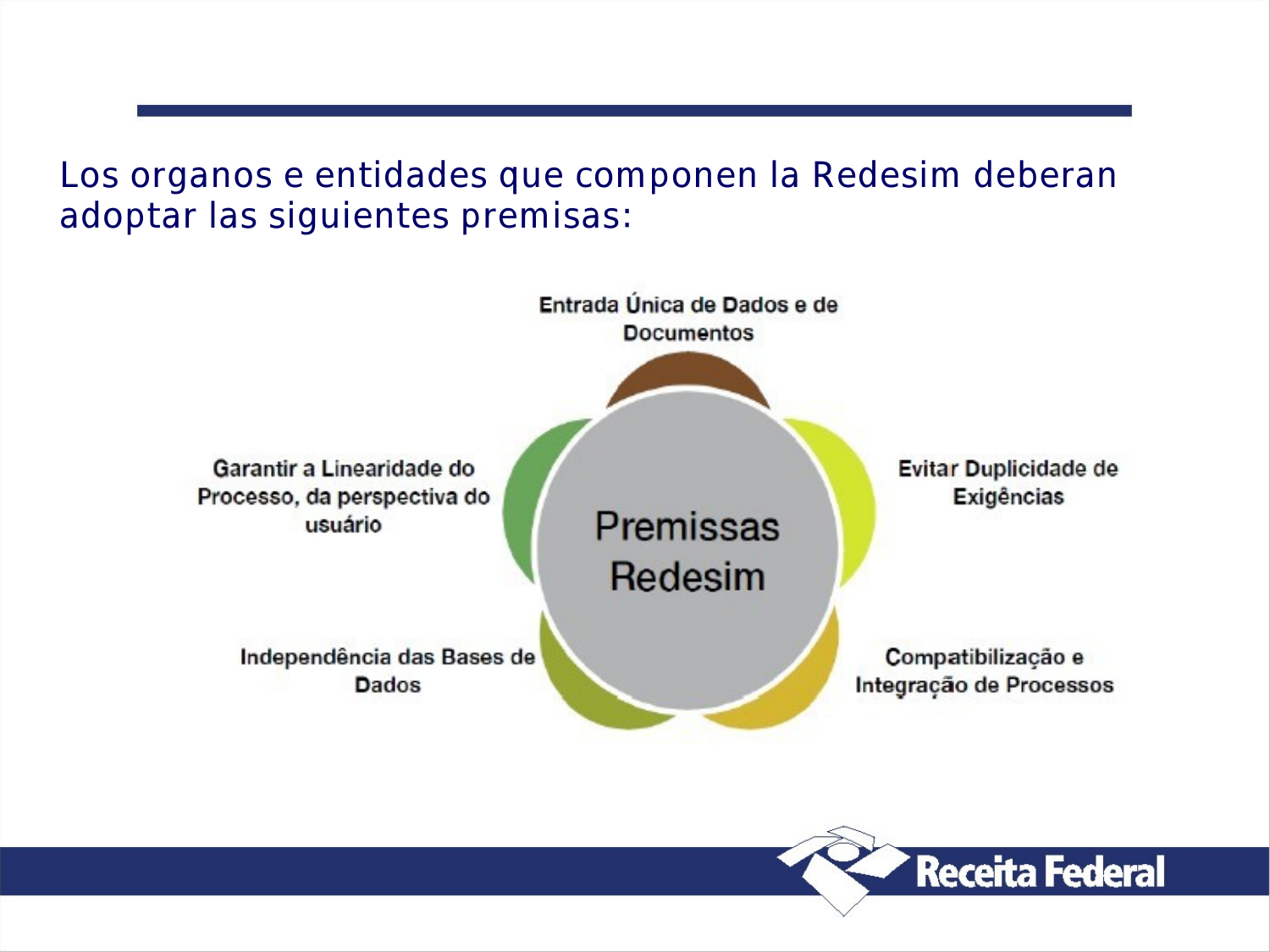

Los organos e entidades que componen la Redesim deberan
adoptar las siguientes premisas: